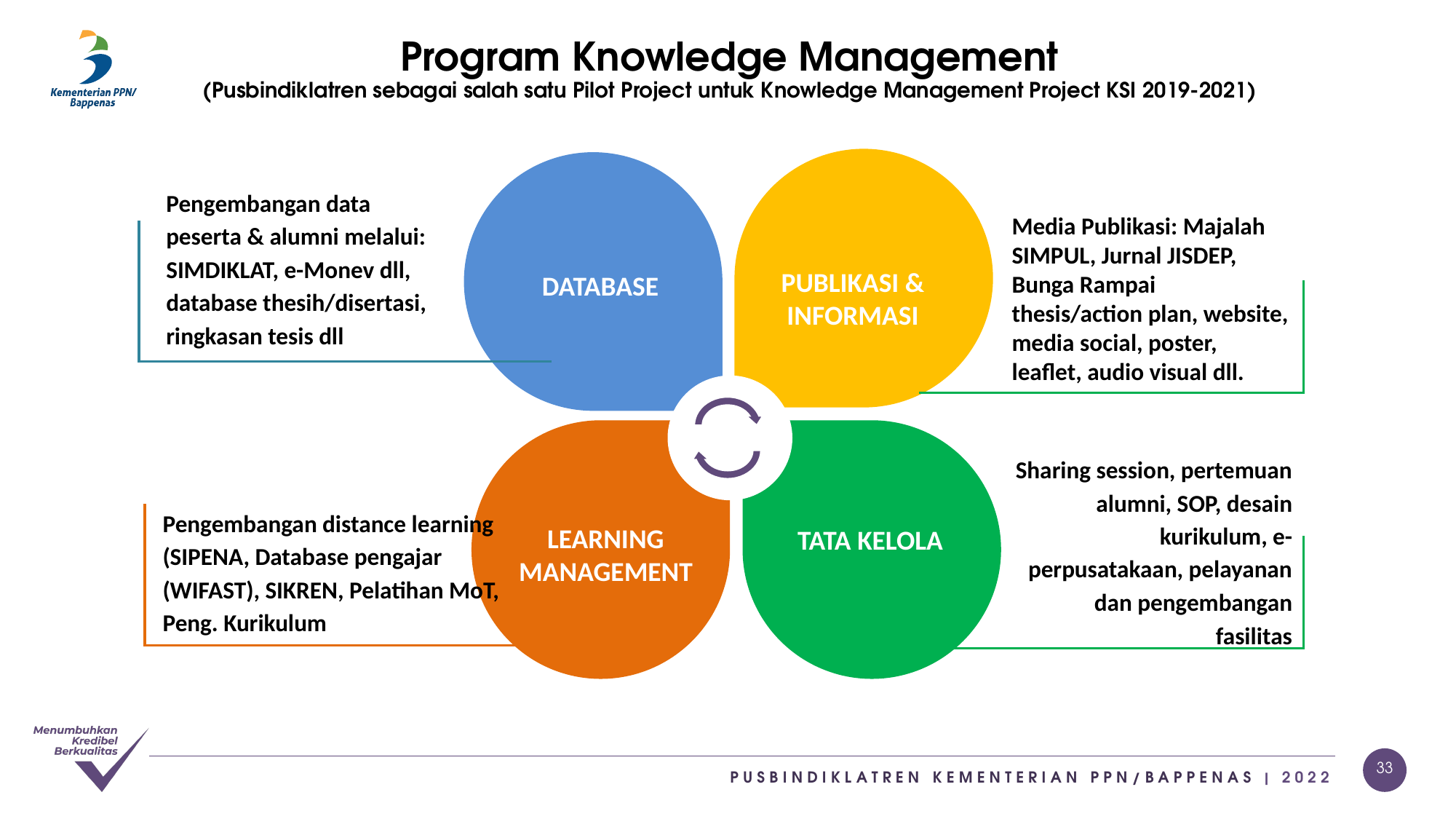

# Program Knowledge Management (Pusbindiklatren sebagai salah satu Pilot Project untuk Knowledge Management Project KSI 2019-2021)

Pengembangan data peserta & alumni melalui: SIMDIKLAT, e-Monev dll, database thesih/disertasi, ringkasan tesis dll
Media Publikasi: Majalah SIMPUL, Jurnal JISDEP, Bunga Rampai thesis/action plan, website, media social, poster, leaflet, audio visual dll.

PUBLIKASI & INFORMASI

DATABASE

Sharing session, pertemuan alumni, SOP, desain kurikulum, e-perpusatakaan, pelayanan dan pengembangan fasilitas

Pengembangan distance learning (SIPENA, Database pengajar (WIFAST), SIKREN, Pelatihan MoT, Peng. Kurikulum

LEARNING MANAGEMENT
TATA KELOLA

33